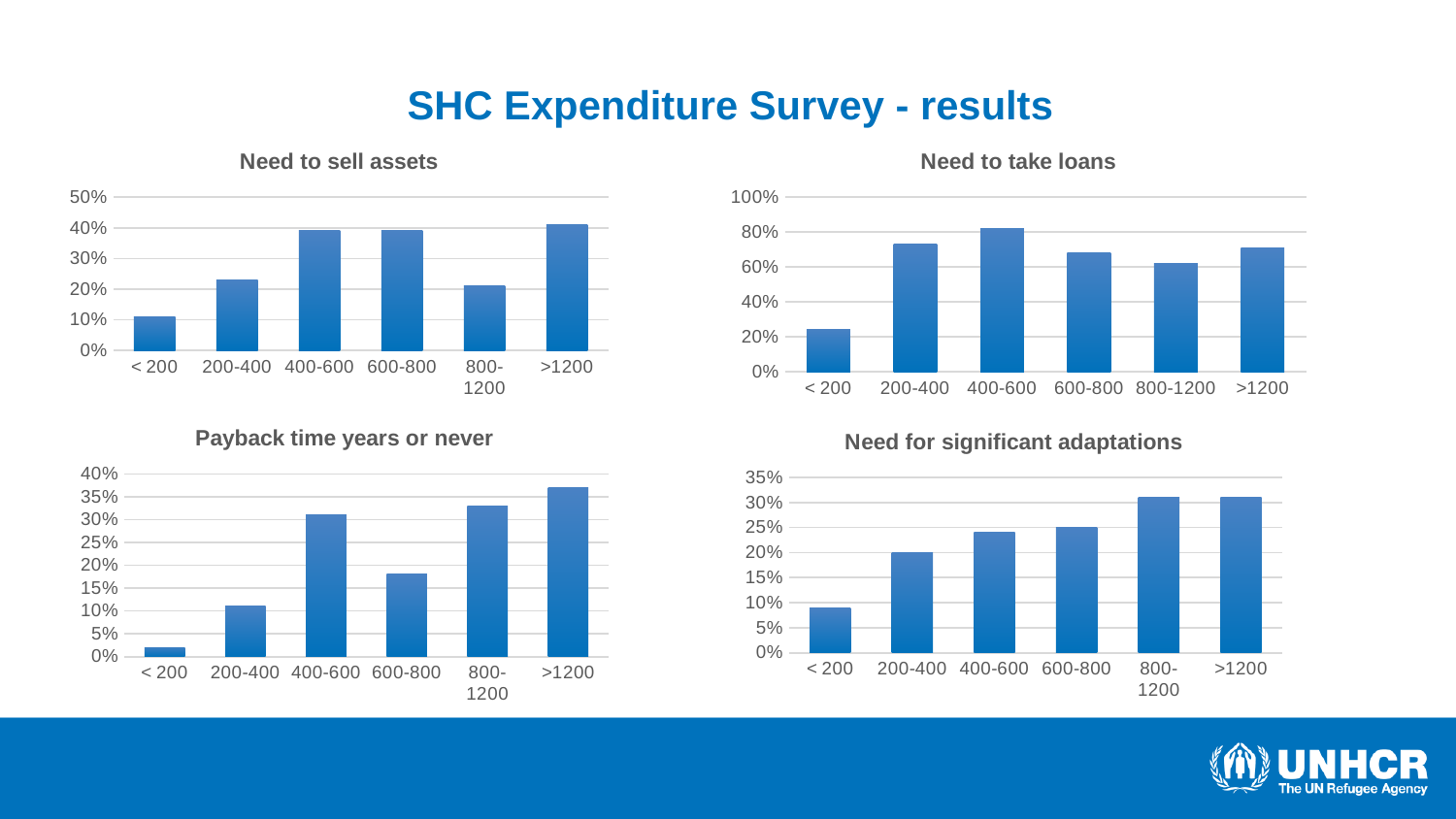

# SHC Expenditure Survey - results

### Chart: Need to take loans

| Category |  |
|---|---|
| < 200 | 0.24 |
| 200-400 | 0.73 |
| 400-600 | 0.82 |
| 600-800 | 0.68 |
| 800-1200 | 0.62 |
| >1200 | 0.71 |

### Chart: Need to sell assets

| Category |  |
|---|---|
| < 200 | 0.11 |
| 200-400 | 0.23 |
| 400-600 | 0.39 |
| 600-800 | 0.39 |
| 800-1200 | 0.21 |
| >1200 | 0.41 |

### Chart: Payback time years or never

| Category |  |
|---|---|
| < 200 | 0.02 |
| 200-400 | 0.11 |
| 400-600 | 0.31 |
| 600-800 | 0.18 |
| 800-1200 | 0.33 |
| >1200 | 0.37 |

### Chart: Need for significant adaptations

| Category |  |
|---|---|
| < 200 | 0.09 |
| 200-400 | 0.2 |
| 400-600 | 0.24 |
| 600-800 | 0.25 |
| 800-1200 | 0.31 |
| >1200 | 0.31 |